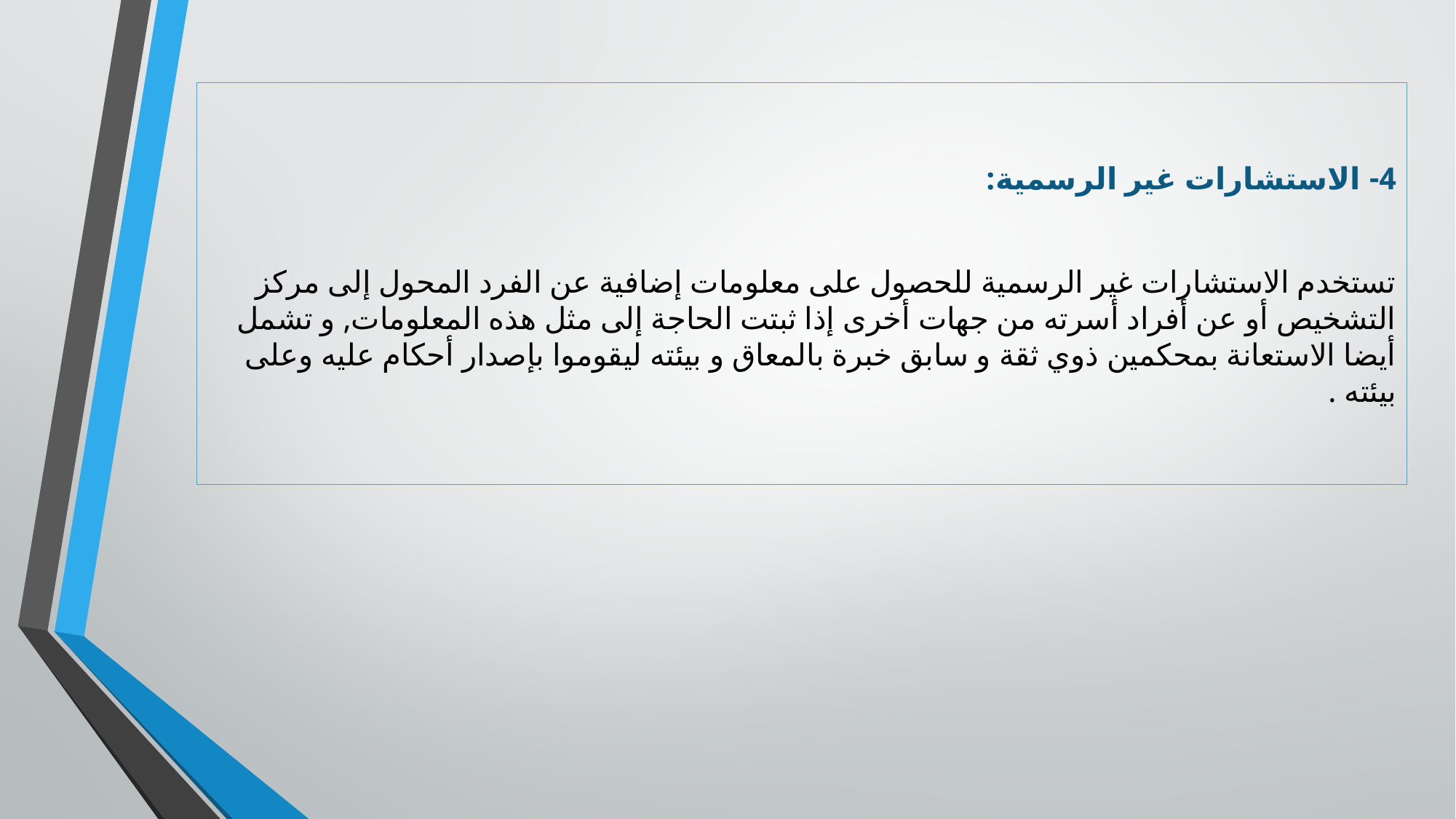

4- الاستشارات غير الرسمية:

تستخدم الاستشارات غير الرسمية للحصول على معلومات إضافية عن الفرد المحول إلى مركز التشخيص أو عن أفراد أسرته من جهات أخرى إذا ثبتت الحاجة إلى مثل هذه المعلومات, و تشمل أيضا الاستعانة بمحكمين ذوي ثقة و سابق خبرة بالمعاق و بيئته ليقوموا بإصدار أحكام عليه وعلى بيئته .